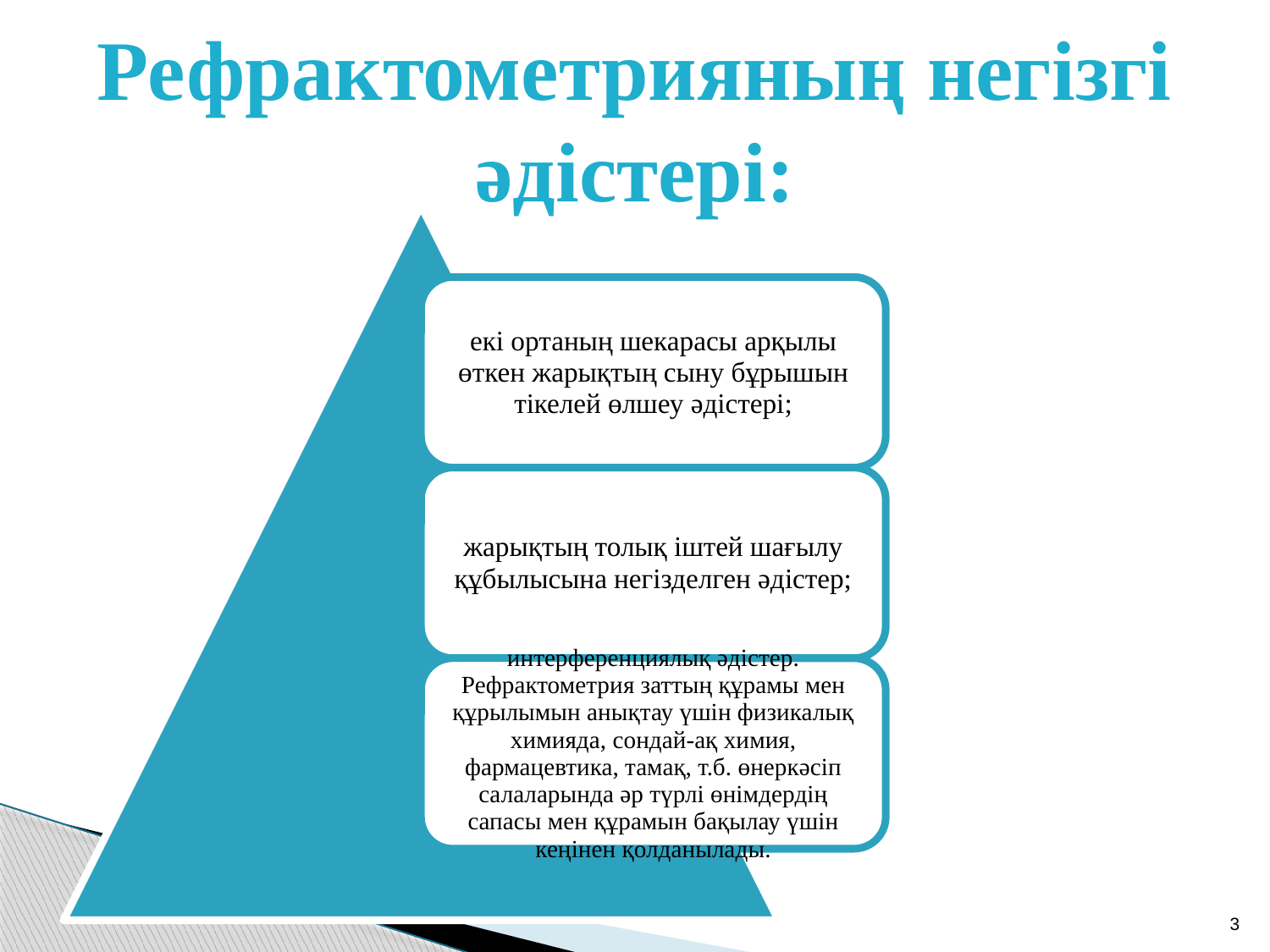

# Рефрактометрияның негізгі әдістері:
екі ортаның шекарасы арқылы өткен жарықтың сыну бұрышын тікелей өлшеу әдістері;
интерференциялық әдістер. Рефрактометрия заттың құрамы мен құрылымын анықтау үшін физикалық химияда, сондай-ақ химия, фармацевтика, тамақ, т.б. өнеркәсіп салаларында әр түрлі өнімдердің сапасы мен құрамын бақылау үшін кеңінен қолданылады.
жарықтың толық іштей шағылу құбылысына негізделген әдістер;
3